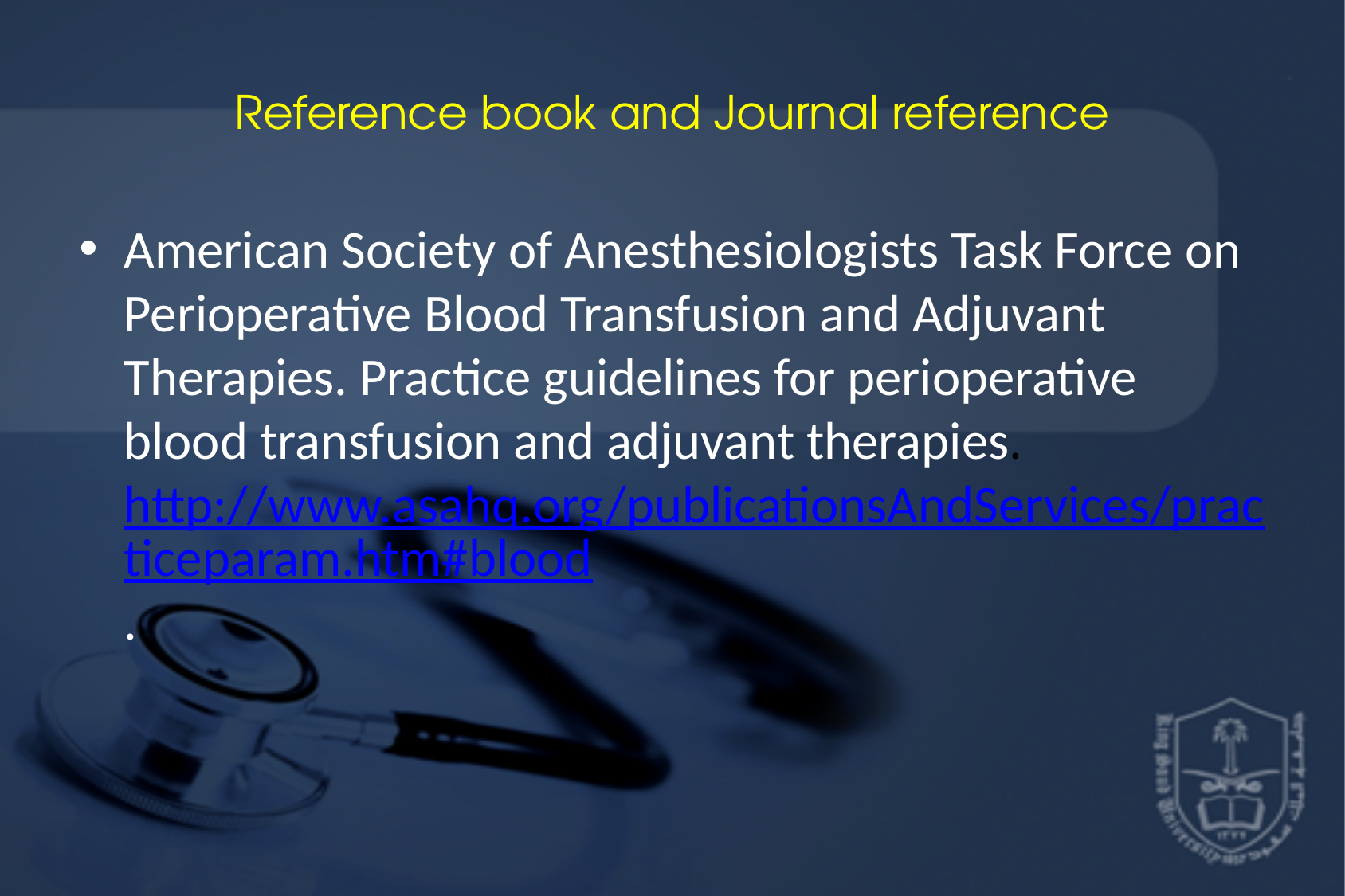

# Reference book and Journal reference
American Society of Anesthesiologists Task Force on Perioperative Blood Transfusion and Adjuvant Therapies. Practice guidelines for perioperative blood transfusion and adjuvant therapies. http://www.asahq.org/publicationsAndServices/practiceparam.htm#blood.